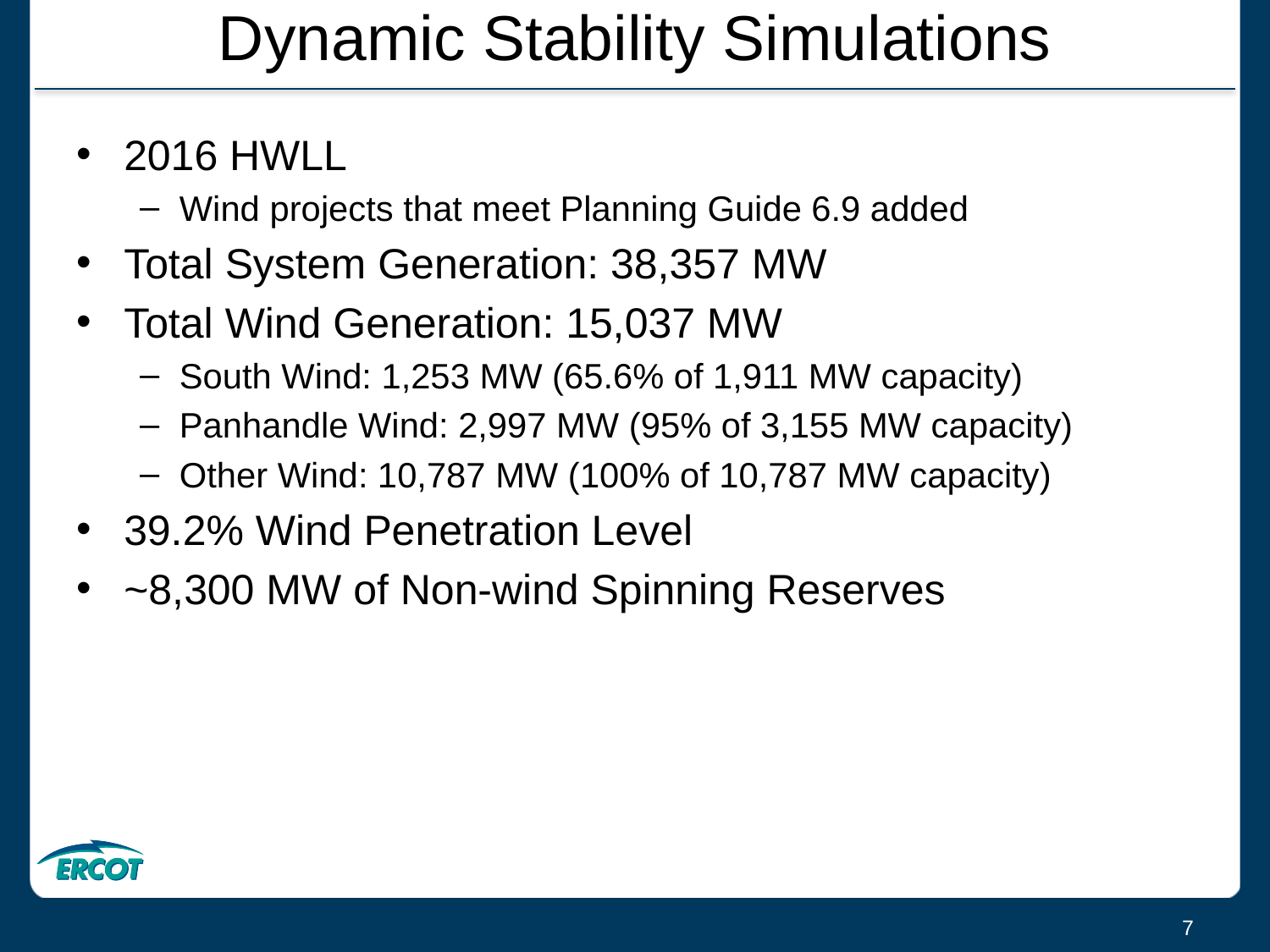

# Dynamic Stability Simulations
2016 HWLL
Wind projects that meet Planning Guide 6.9 added
Total System Generation: 38,357 MW
Total Wind Generation: 15,037 MW
South Wind: 1,253 MW (65.6% of 1,911 MW capacity)
Panhandle Wind: 2,997 MW (95% of 3,155 MW capacity)
Other Wind: 10,787 MW (100% of 10,787 MW capacity)
39.2% Wind Penetration Level
~8,300 MW of Non-wind Spinning Reserves

7